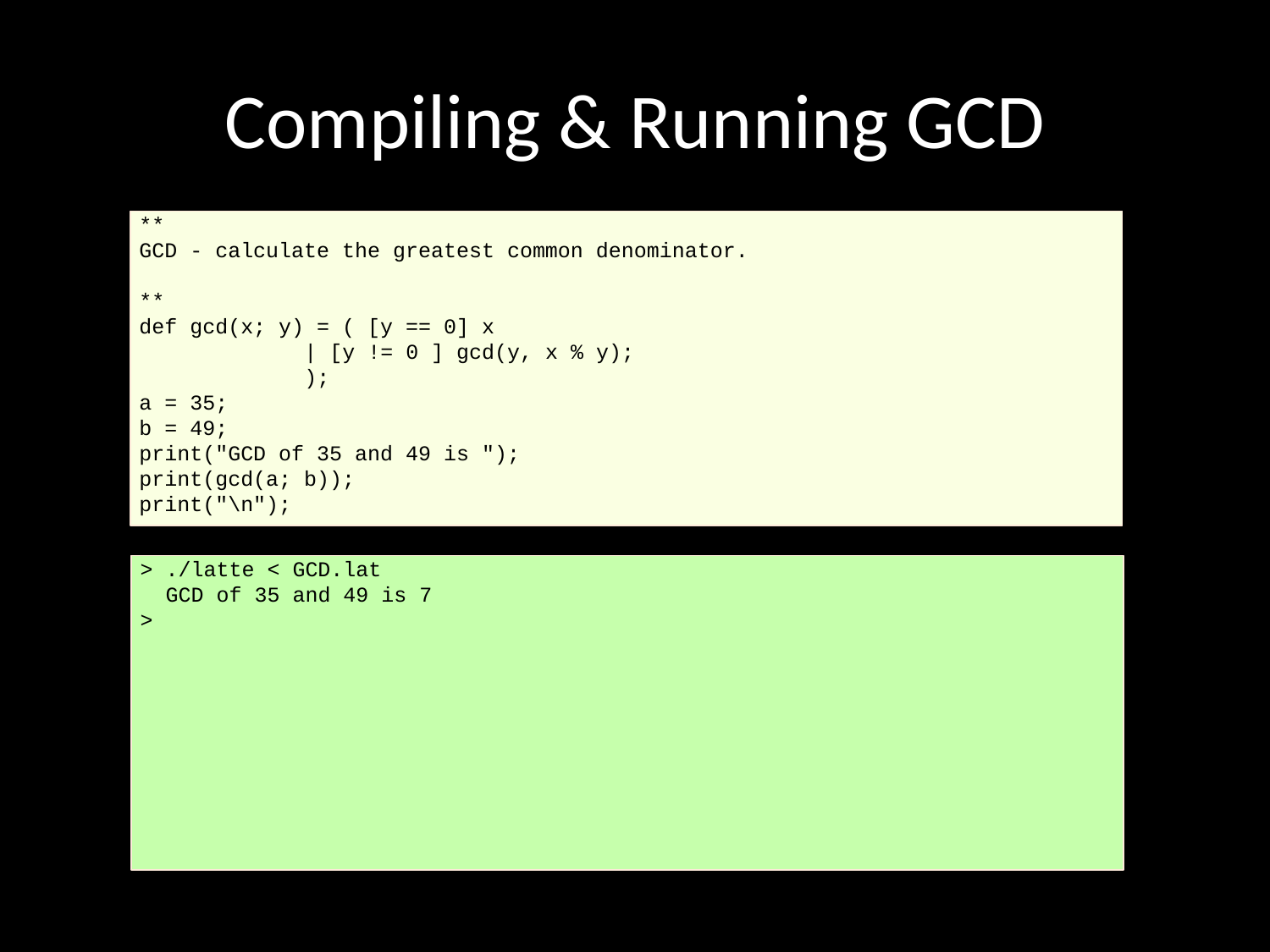

# Compiling & Running GCD
**
GCD - calculate the greatest common denominator.

**
def gcd(x; y) = ( [y == 0] x
             | [y != 0 ] gcd(y, x % y);
             );
a = 35;
b = 49;
print("GCD of 35 and 49 is ");
print(gcd(a; b));
print("\n");

> ./latte < GCD.lat
  GCD of 35 and 49 is 7
>